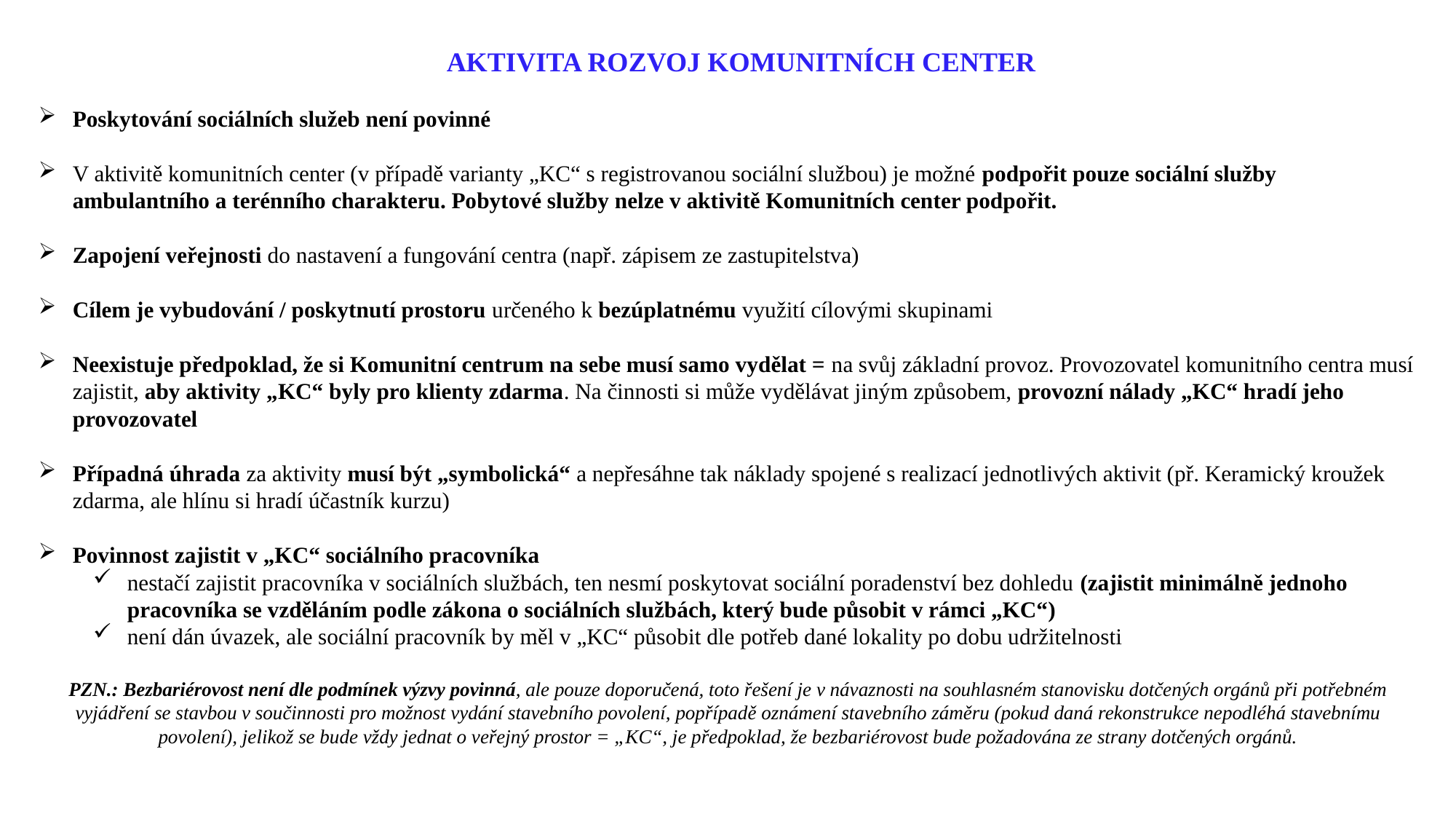

AKTIVITA ROZVOJ KOMUNITNÍCH CENTER

Poskytování sociálních služeb není povinné

V aktivitě komunitních center (v případě varianty „KC“ s registrovanou sociální službou) je možné podpořit pouze sociální služby ambulantního a terénního charakteru. Pobytové služby nelze v aktivitě Komunitních center podpořit.

Zapojení veřejnosti do nastavení a fungování centra (např. zápisem ze zastupitelstva)

Cílem je vybudování / poskytnutí prostoru určeného k bezúplatnému využití cílovými skupinami

Neexistuje předpoklad, že si Komunitní centrum na sebe musí samo vydělat = na svůj základní provoz. Provozovatel komunitního centra musí zajistit, aby aktivity „KC“ byly pro klienty zdarma. Na činnosti si může vydělávat jiným způsobem, provozní nálady „KC“ hradí jeho provozovatel

Případná úhrada za aktivity musí být „symbolická“ a nepřesáhne tak náklady spojené s realizací jednotlivých aktivit (př. Keramický kroužek zdarma, ale hlínu si hradí účastník kurzu)

Povinnost zajistit v „KC“ sociálního pracovníka
nestačí zajistit pracovníka v sociálních službách, ten nesmí poskytovat sociální poradenství bez dohledu (zajistit minimálně jednoho pracovníka se vzděláním podle zákona o sociálních službách, který bude působit v rámci „KC“)
není dán úvazek, ale sociální pracovník by měl v „KC“ působit dle potřeb dané lokality po dobu udržitelnosti

PZN.: Bezbariérovost není dle podmínek výzvy povinná, ale pouze doporučená, toto řešení je v návaznosti na souhlasném stanovisku dotčených orgánů při potřebném vyjádření se stavbou v součinnosti pro možnost vydání stavebního povolení, popřípadě oznámení stavebního záměru (pokud daná rekonstrukce nepodléhá stavebnímu povolení), jelikož se bude vždy jednat o veřejný prostor = „KC“, je předpoklad, že bezbariérovost bude požadována ze strany dotčených orgánů.